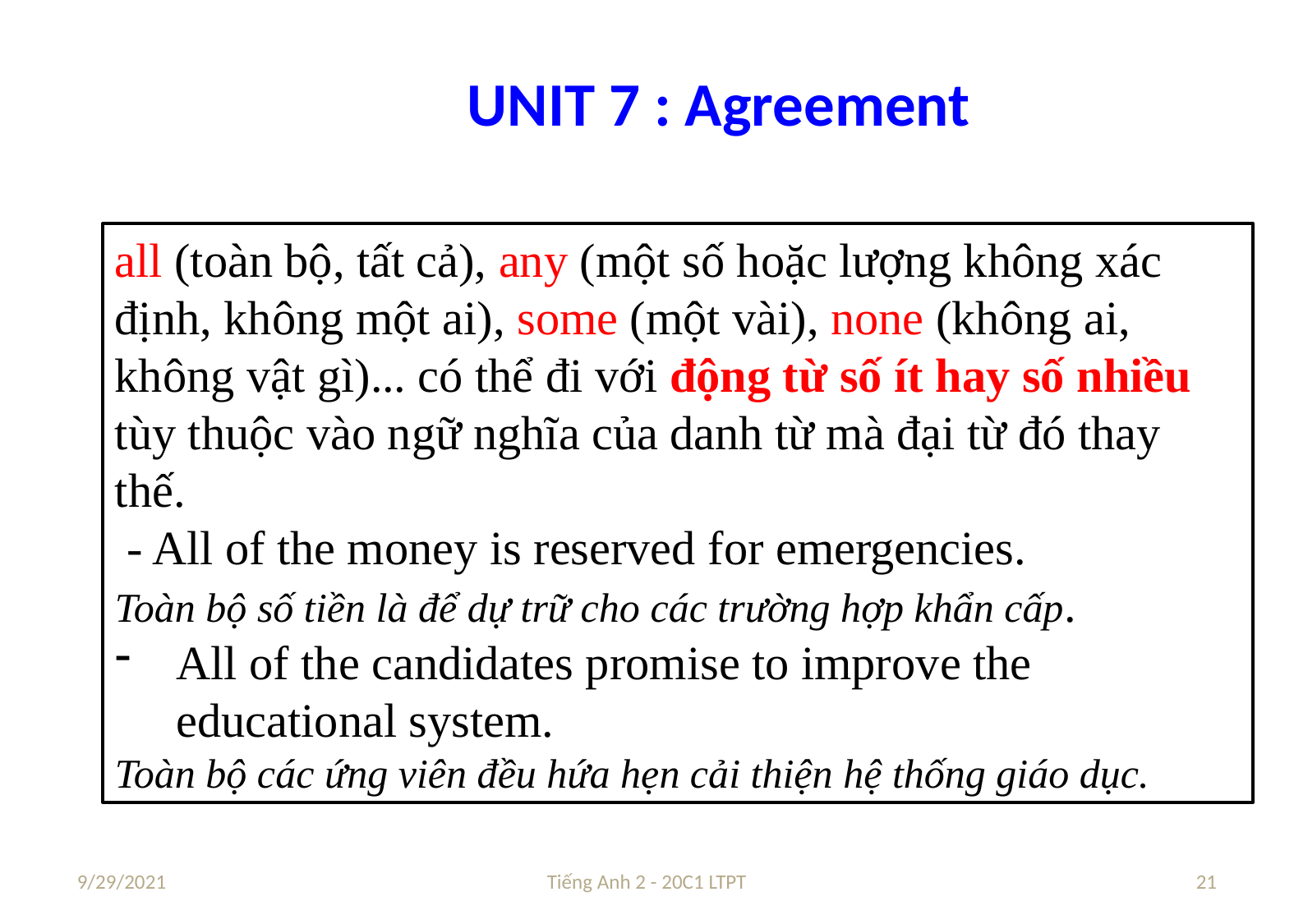

# UNIT 7 : Agreement
all (toàn bộ, tất cả), any (một số hoặc lượng không xác định, không một ai), some (một vài), none (không ai, không vật gì)... có thể đi với động từ số ít hay số nhiều tùy thuộc vào ngữ nghĩa của danh từ mà đại từ đó thay thế.
 - All of the money is reserved for emergencies.
Toàn bộ số tiền là để dự trữ cho các trường hợp khẩn cấp.
All of the candidates promise to improve the educational system.
Toàn bộ các ứng viên đều hứa hẹn cải thiện hệ thống giáo dục.
9/29/2021
Tiếng Anh 2 - 20C1 LTPT
21